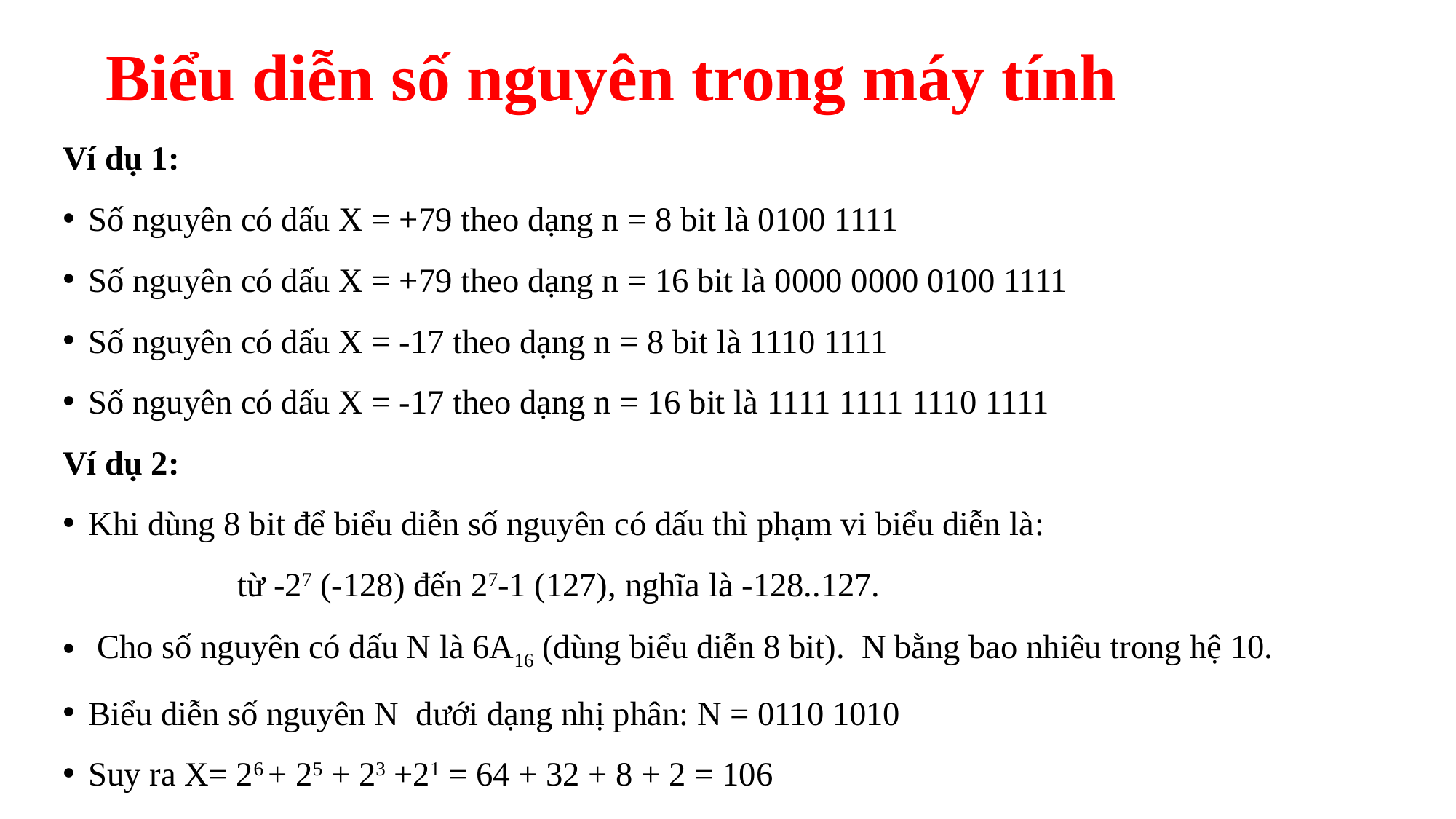

# Biểu diễn số nguyên trong máy tính
Ví dụ 1:
Số nguyên có dấu X = +79 theo dạng n = 8 bit là 0100 1111
Số nguyên có dấu X = +79 theo dạng n = 16 bit là 0000 0000 0100 1111
Số nguyên có dấu X = -17 theo dạng n = 8 bit là 1110 1111
Số nguyên có dấu X = -17 theo dạng n = 16 bit là 1111 1111 1110 1111
Ví dụ 2:
Khi dùng 8 bit để biểu diễn số nguyên có dấu thì phạm vi biểu diễn là:
		từ -27 (-128) đến 27-1 (127), nghĩa là -128..127.
 Cho số nguyên có dấu N là 6A16 (dùng biểu diễn 8 bit).  N bằng bao nhiêu trong hệ 10.
Biểu diễn số nguyên N  dưới dạng nhị phân: N = 0110 1010
Suy ra X= 26 + 25 + 23 +21 = 64 + 32 + 8 + 2 = 106